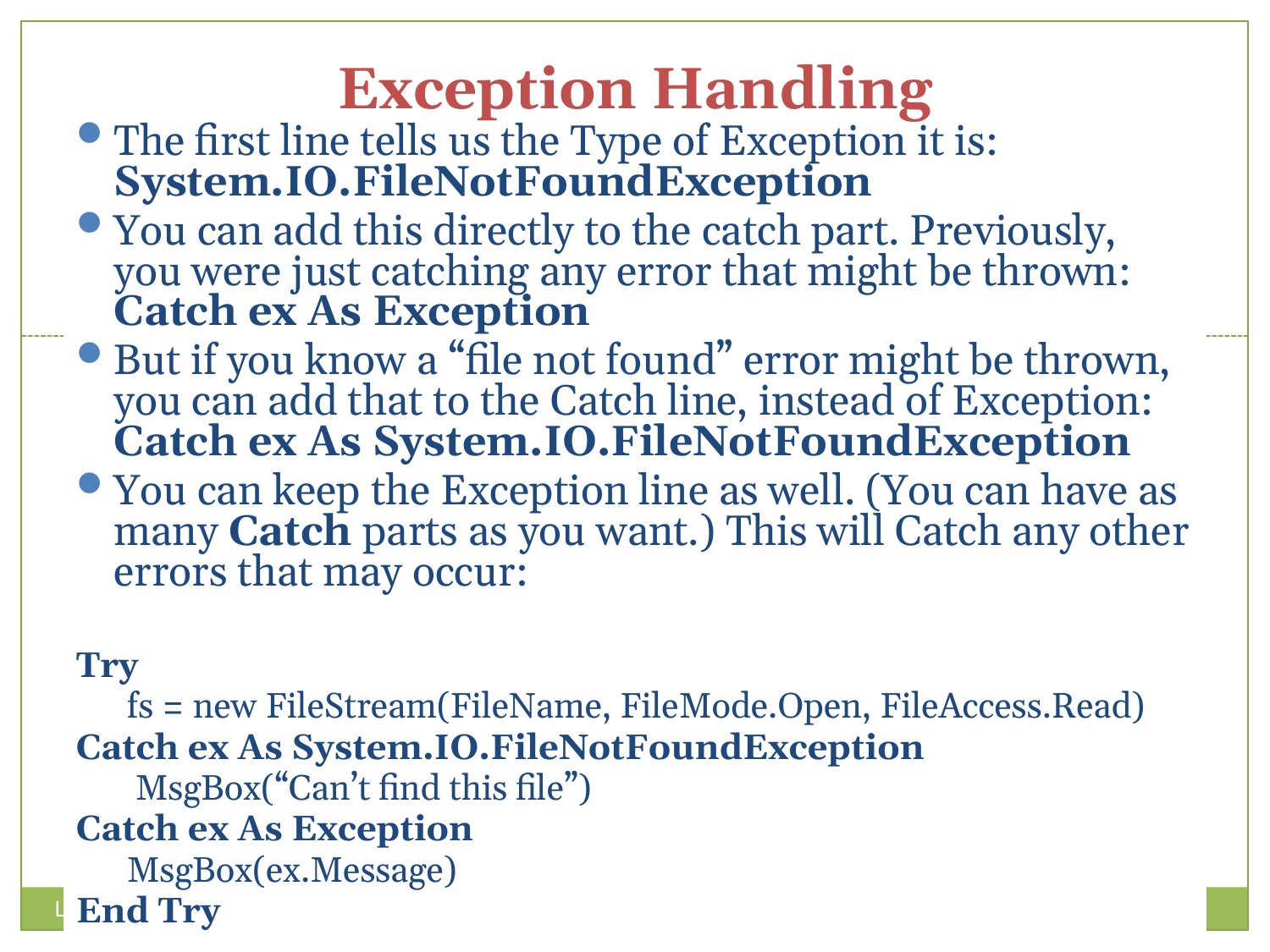

Exception Handling
The first line tells us the Type of Exception it is: System.IO.FileNotFoundException
You can add this directly to the catch part. Previously, you were just catching any error that might be thrown: Catch ex As Exception
But if you know a “file not found” error might be thrown, you can add that to the Catch line, instead of Exception: Catch ex As System.IO.FileNotFoundException
You can keep the Exception line as well. (You can have as many Catch parts as you want.) This will Catch any other errors that may occur:

Try
      fs = new FileStream(FileName, FileMode.Open, FileAccess.Read)
Catch ex As System.IO.FileNotFoundException
       MsgBox(“Can’t find this file”)
Catch ex As Exception
      MsgBox(ex.Message)
End Try
52
Lect3      CT1411